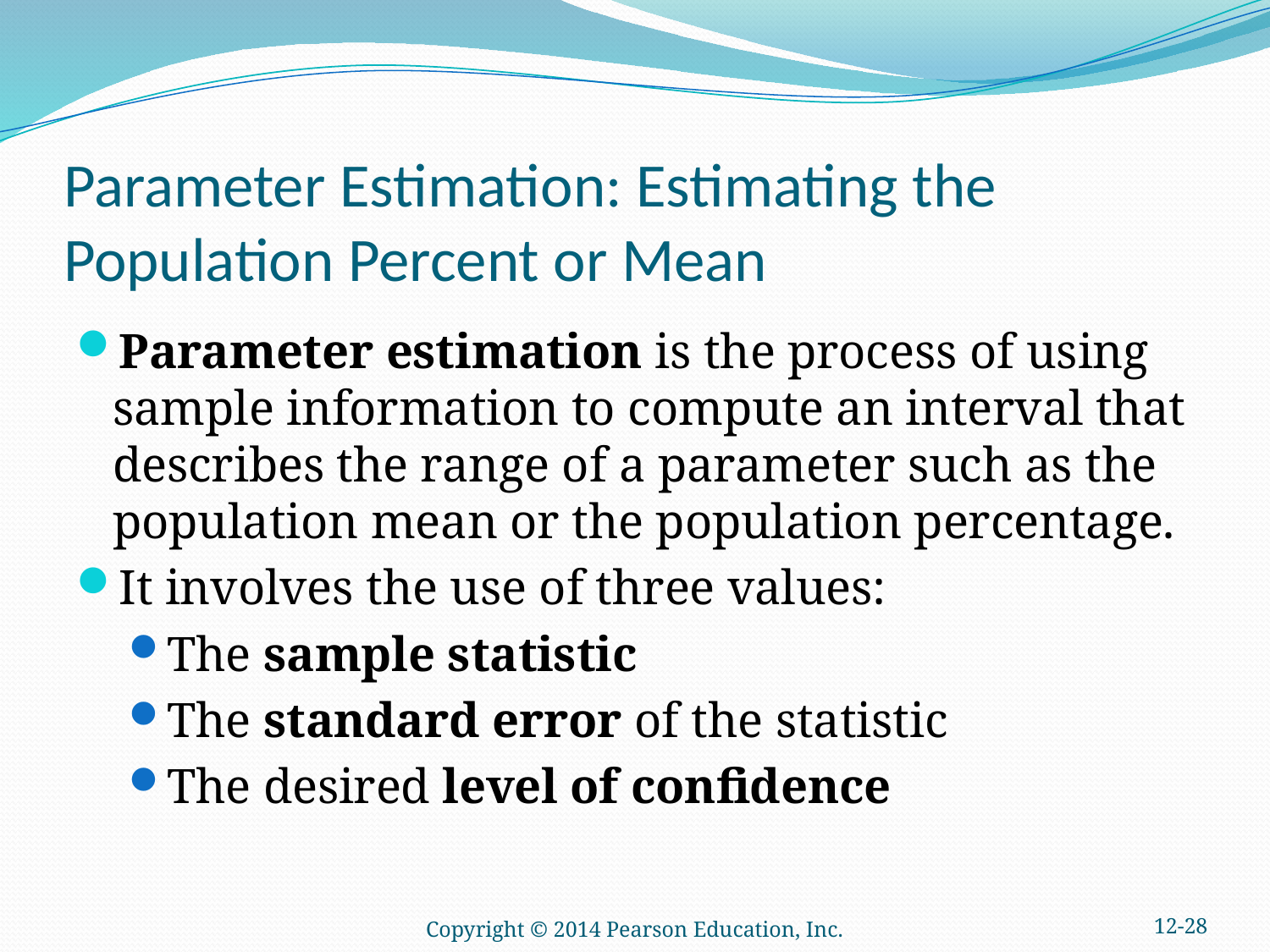

# Parameter Estimation: Estimating the Population Percent or Mean
Parameter estimation is the process of using sample information to compute an interval that describes the range of a parameter such as the population mean or the population percentage.
It involves the use of three values:
The sample statistic
The standard error of the statistic
The desired level of confidence